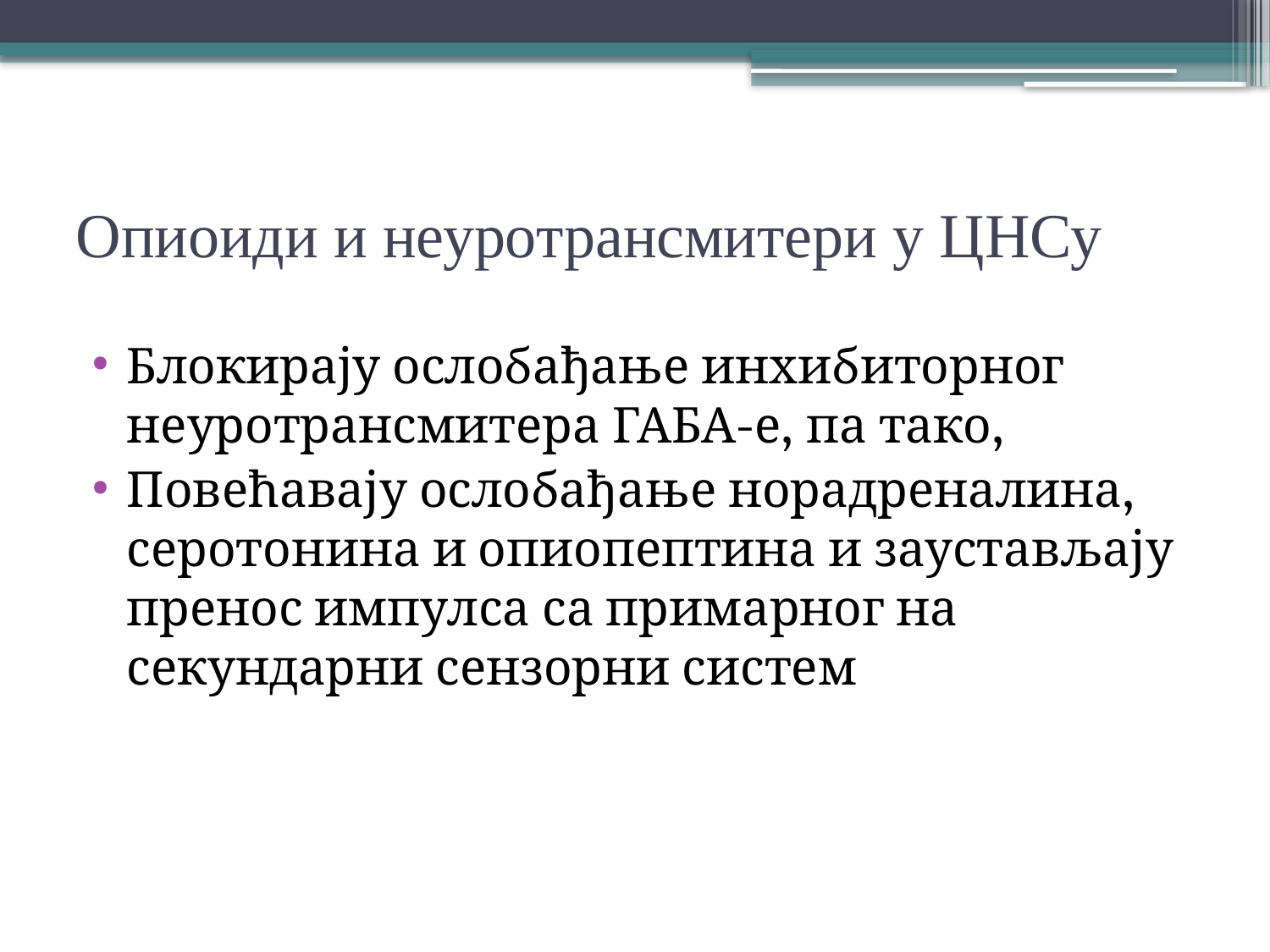

# Опиоиди и неуротрансмитери у ЦНСу
Блокирају ослобађање инхибиторног неуротрансмитера ГАБА-е, па тако,
Повећавају ослобађање норадреналина, серотонина и опиопептина и заустављају пренос импулса са примарног на секундарни сензорни систем